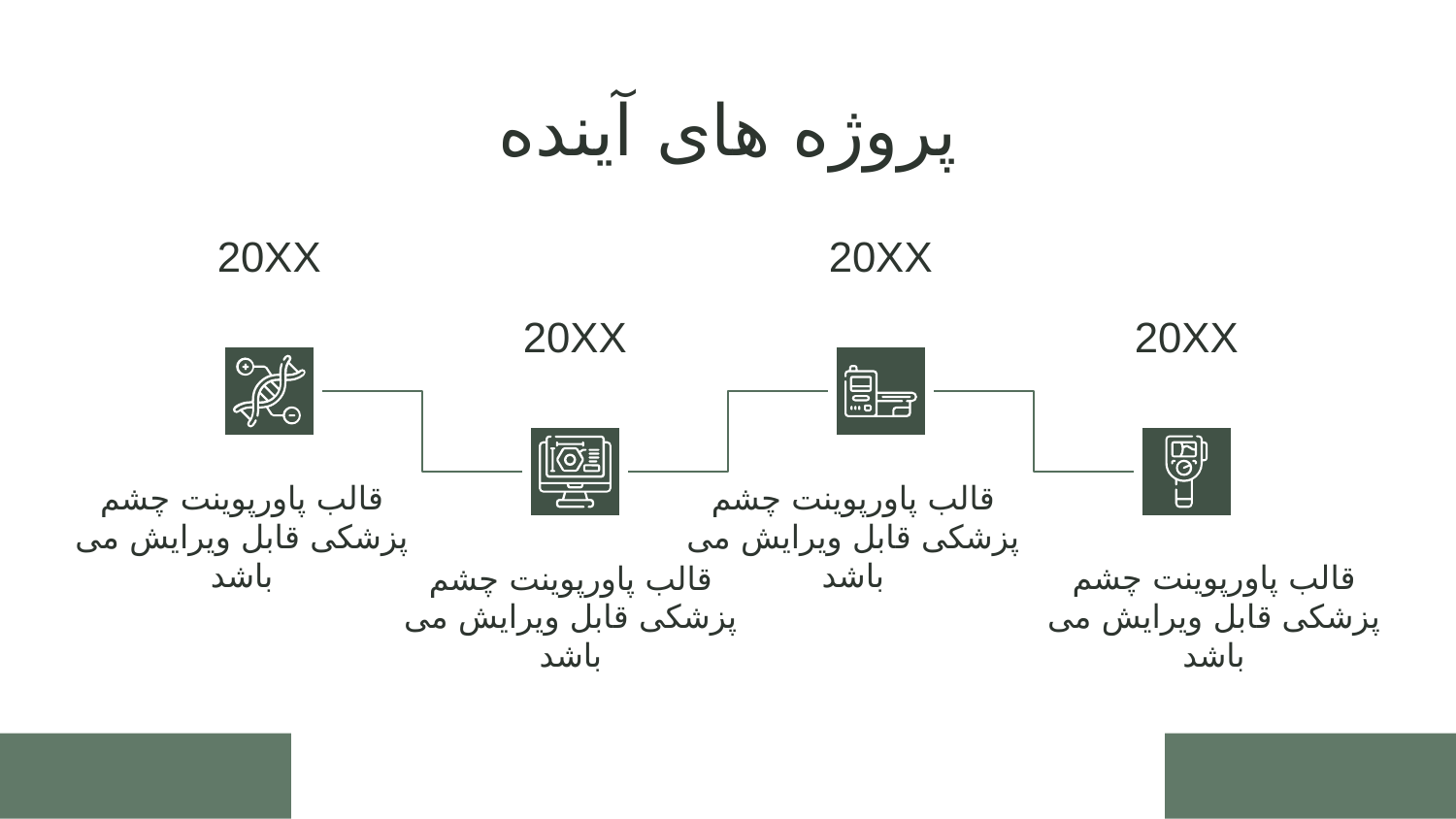

# پروژه های آینده
20XX
20XX
20XX
20XX

قالب پاورپوینت چشم پزشکی قابل ویرایش می باشد
قالب پاورپوینت چشم پزشکی قابل ویرایش می باشد
قالب پاورپوینت چشم پزشکی قابل ویرایش می باشد
قالب پاورپوینت چشم پزشکی قابل ویرایش می باشد